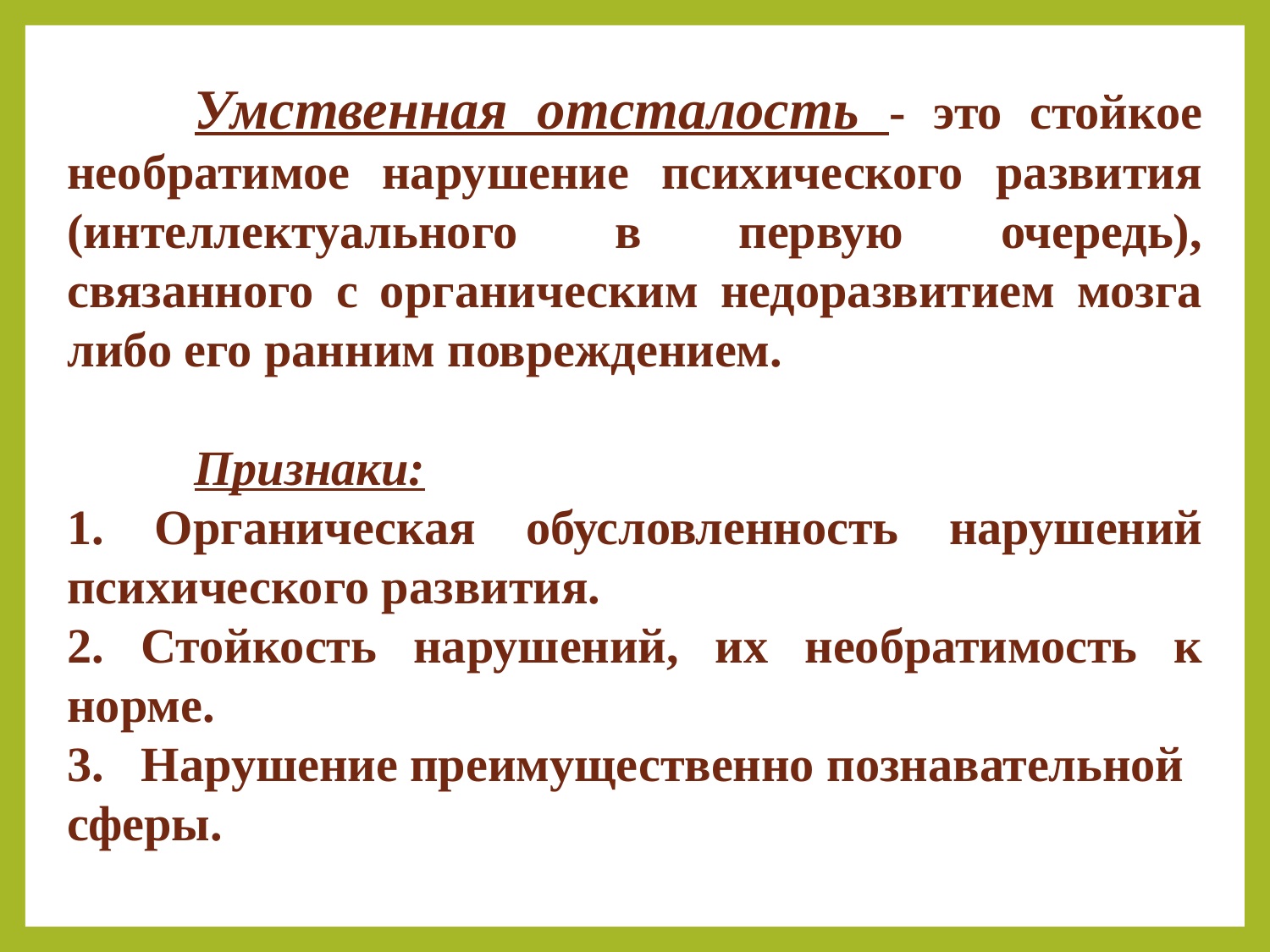

Умственная отсталость - это стойкое необратимое нарушение психического развития (интеллектуального в первую очередь), связанного с органическим недоразвитием мозга либо его ранним повреждением.

	Признаки:
1. Органическая обусловленность нарушений психического развития.
2. Стойкость нарушений, их необратимость к норме.
3.   Нарушение преимущественно познавательной
сферы.